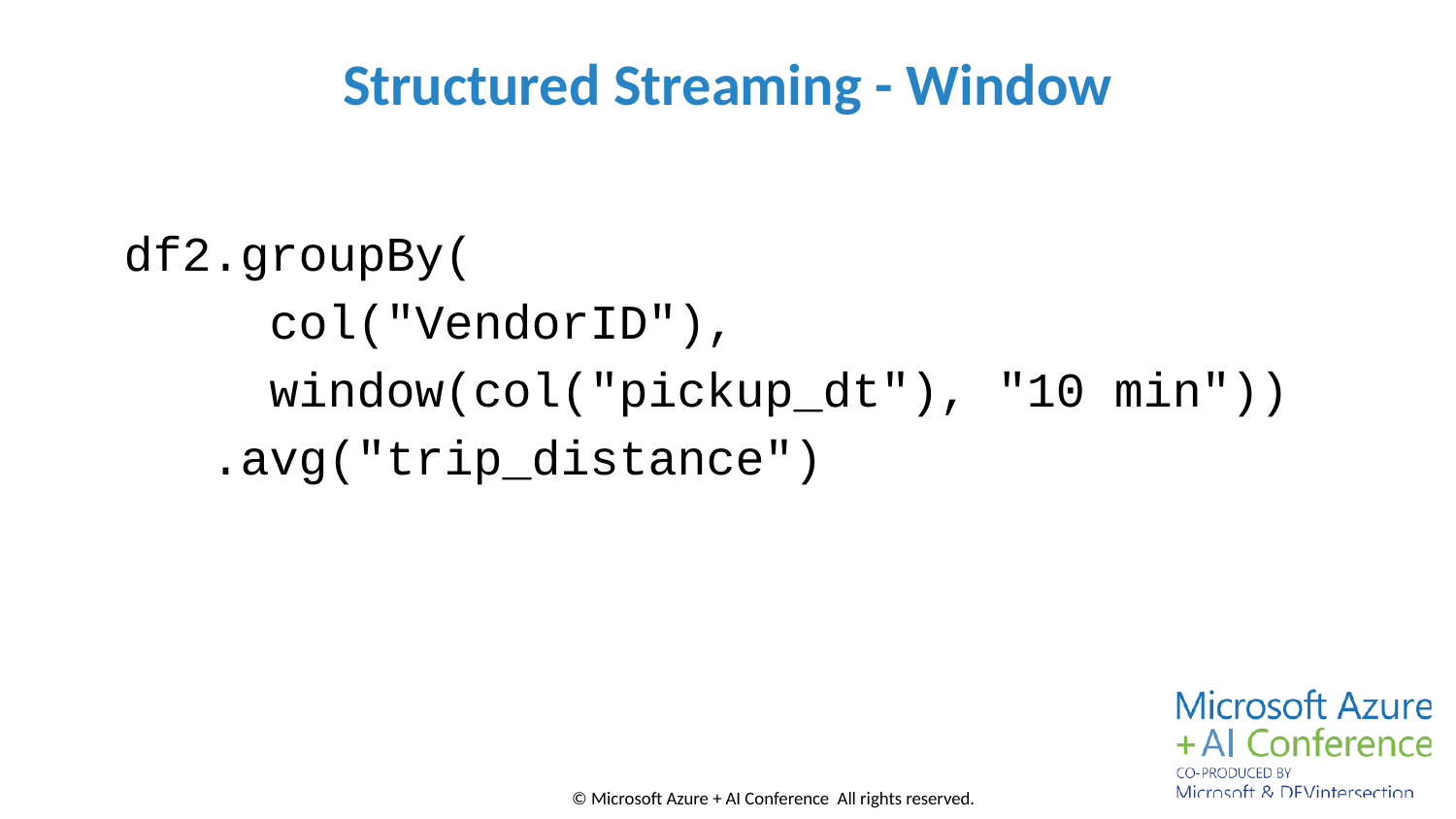

# Structured Streaming - Window
df2.groupBy(
     col("VendorID"),
     window(col("pickup_dt"), "10 min"))
   .avg("trip_distance")